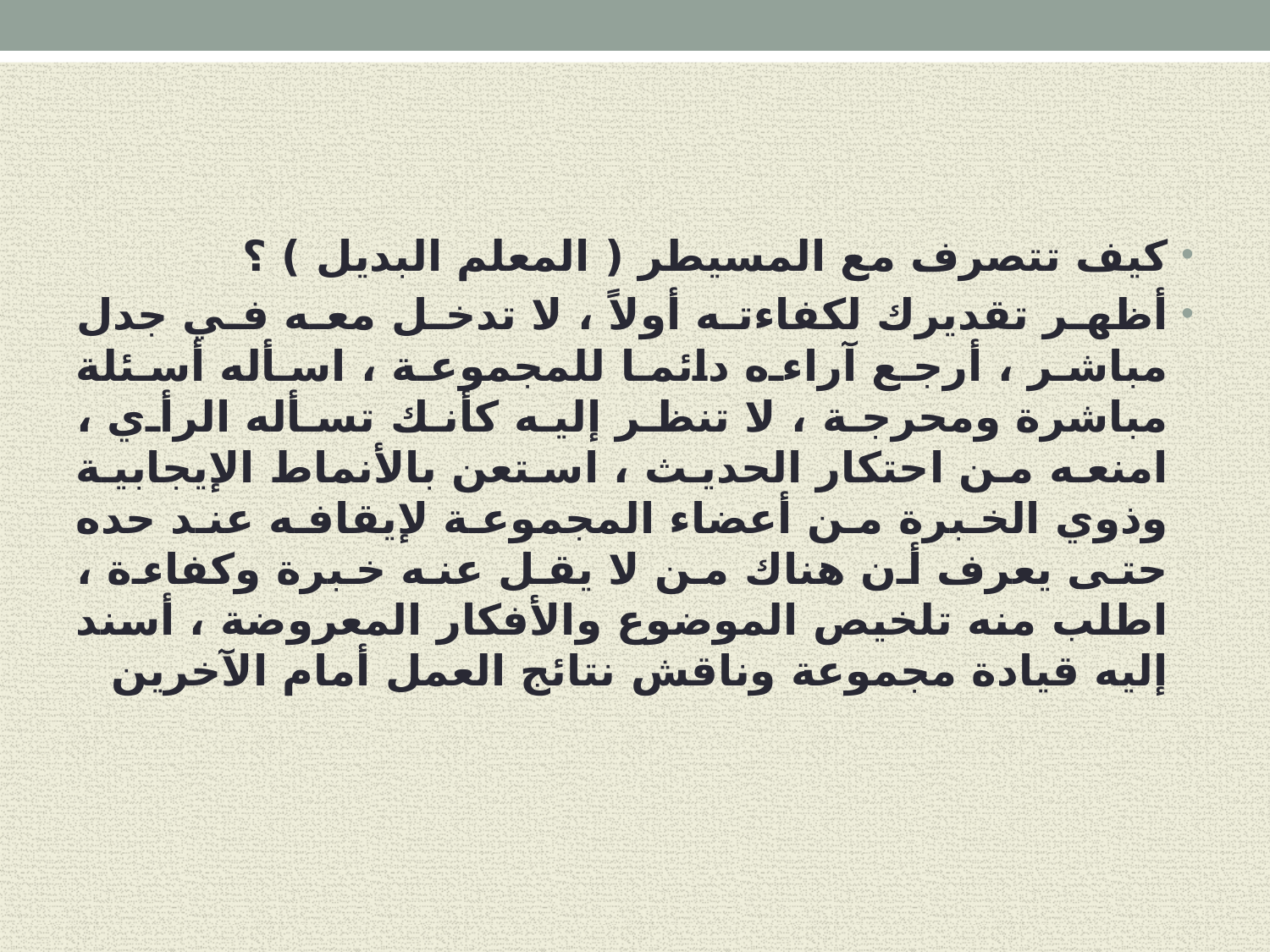

#
كيف تتصرف مع المسيطر ( المعلم البديل ) ؟
أظهر تقديرك لكفاءته أولاً ، لا تدخل معه في جدل مباشر ، أرجع آراءه دائما للمجموعة ، اسأله أسئلة مباشرة ومحرجة ، لا تنظر إليه كأنك تسأله الرأي ، امنعه من احتكار الحديث ، استعن بالأنماط الإيجابية وذوي الخبرة من أعضاء المجموعة لإيقافه عند حده حتى يعرف أن هناك من لا يقل عنه خبرة وكفاءة ، اطلب منه تلخيص الموضوع والأفكار المعروضة ، أسند إليه قيادة مجموعة وناقش نتائج العمل أمام الآخرين